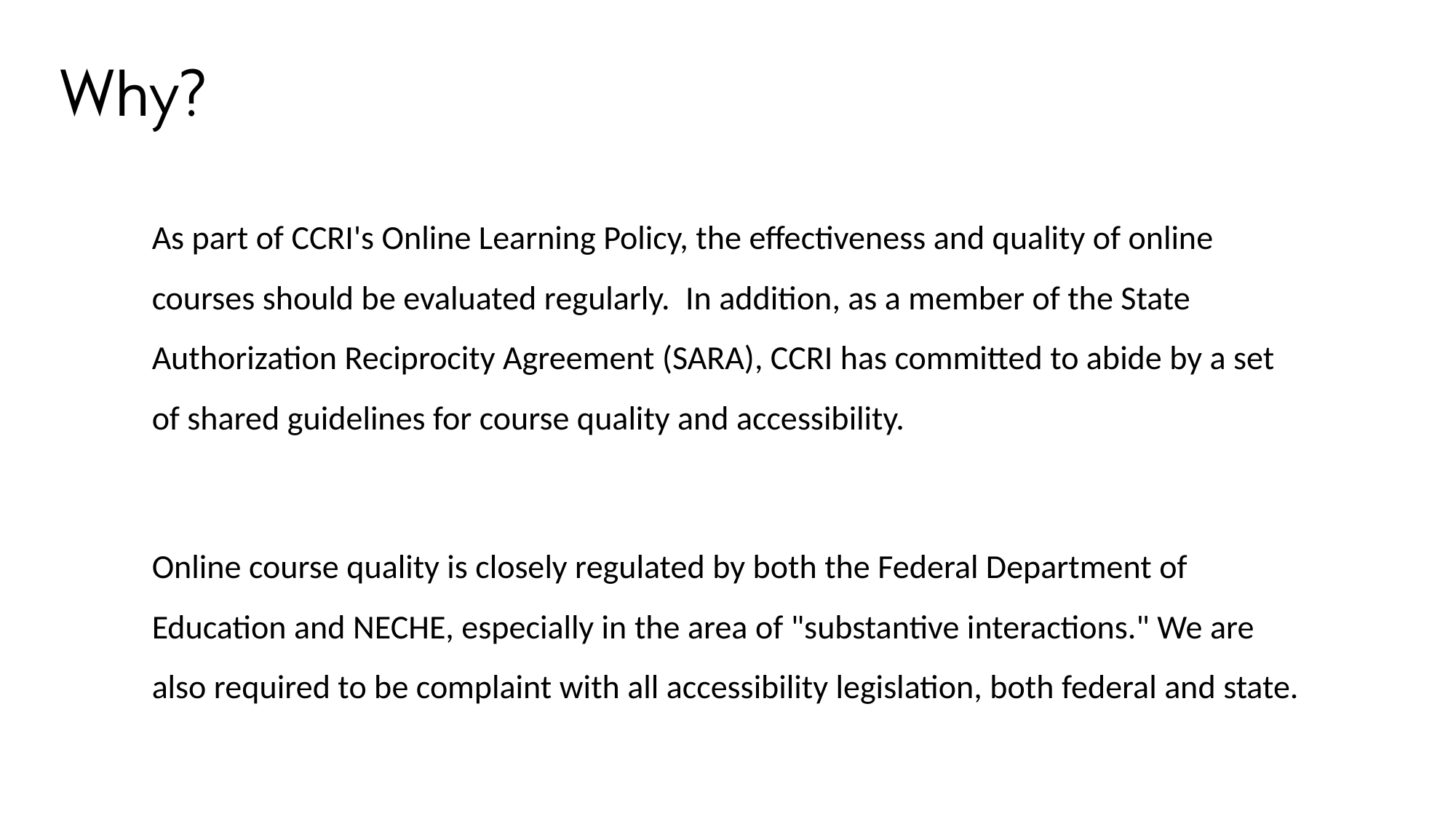

# Why?
As part of CCRI's Online Learning Policy, the effectiveness and quality of online courses should be evaluated regularly.  In addition, as a member of the State Authorization Reciprocity Agreement (SARA), CCRI has committed to abide by a set of shared guidelines for course quality and accessibility.

Online course quality is closely regulated by both the Federal Department of Education and NECHE, especially in the area of "substantive interactions." We are also required to be complaint with all accessibility legislation, both federal and state.